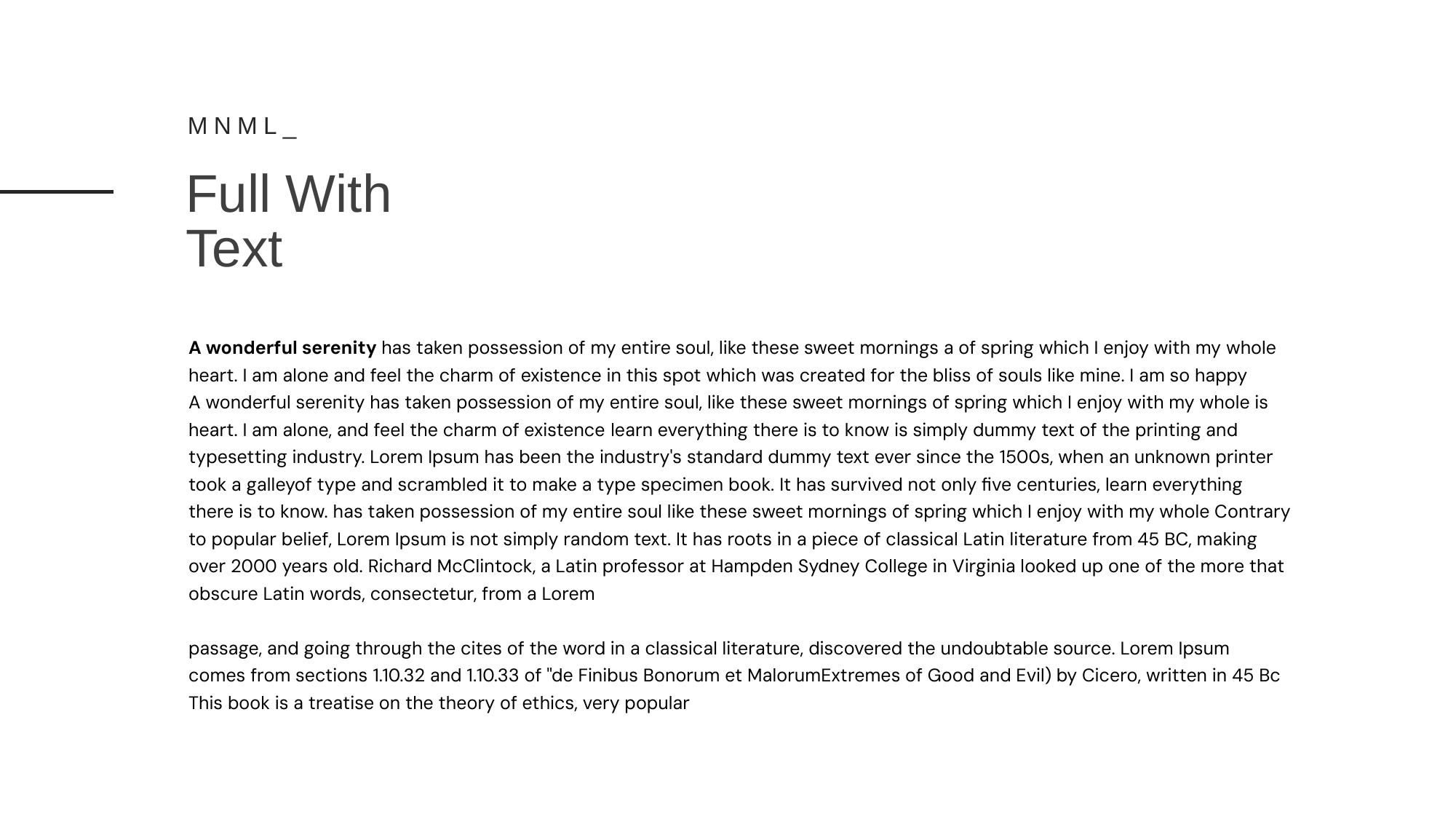

Mnml_
Full With
Text
A wonderful serenity has taken possession of my entire soul, like these sweet mornings a of spring which I enjoy with my whole  heart. I am alone and feel the charm of existence in this spot which was created for the bliss of souls like mine. I am so happy
A wonderful serenity has taken possession of my entire soul, like these sweet mornings of spring which I enjoy with my whole is heart. I am alone, and feel the charm of existence learn everything there is to know is simply dummy text of the printing and typesetting industry. Lorem Ipsum has been the industry's standard dummy text ever since the 1500s, when an unknown printer took a galleyof type and scrambled it to make a type specimen book. It has survived not only five centuries, learn everything
there is to know. has taken possession of my entire soul like these sweet mornings of spring which I enjoy with my whole Contrary to popular belief, Lorem Ipsum is not simply random text. It has roots in a piece of classical Latin literature from 45 BC, making over 2000 years old. Richard McClintock, a Latin professor at Hampden Sydney College in Virginia looked up one of the more that obscure Latin words, consectetur, from a Lorem

passage, and going through the cites of the word in a classical literature, discovered the undoubtable source. Lorem Ipsum
comes from sections 1.10.32 and 1.10.33 of "de Finibus Bonorum et MalorumExtremes of Good and Evil) by Cicero, written in 45 Bc This book is a treatise on the theory of ethics, very popular